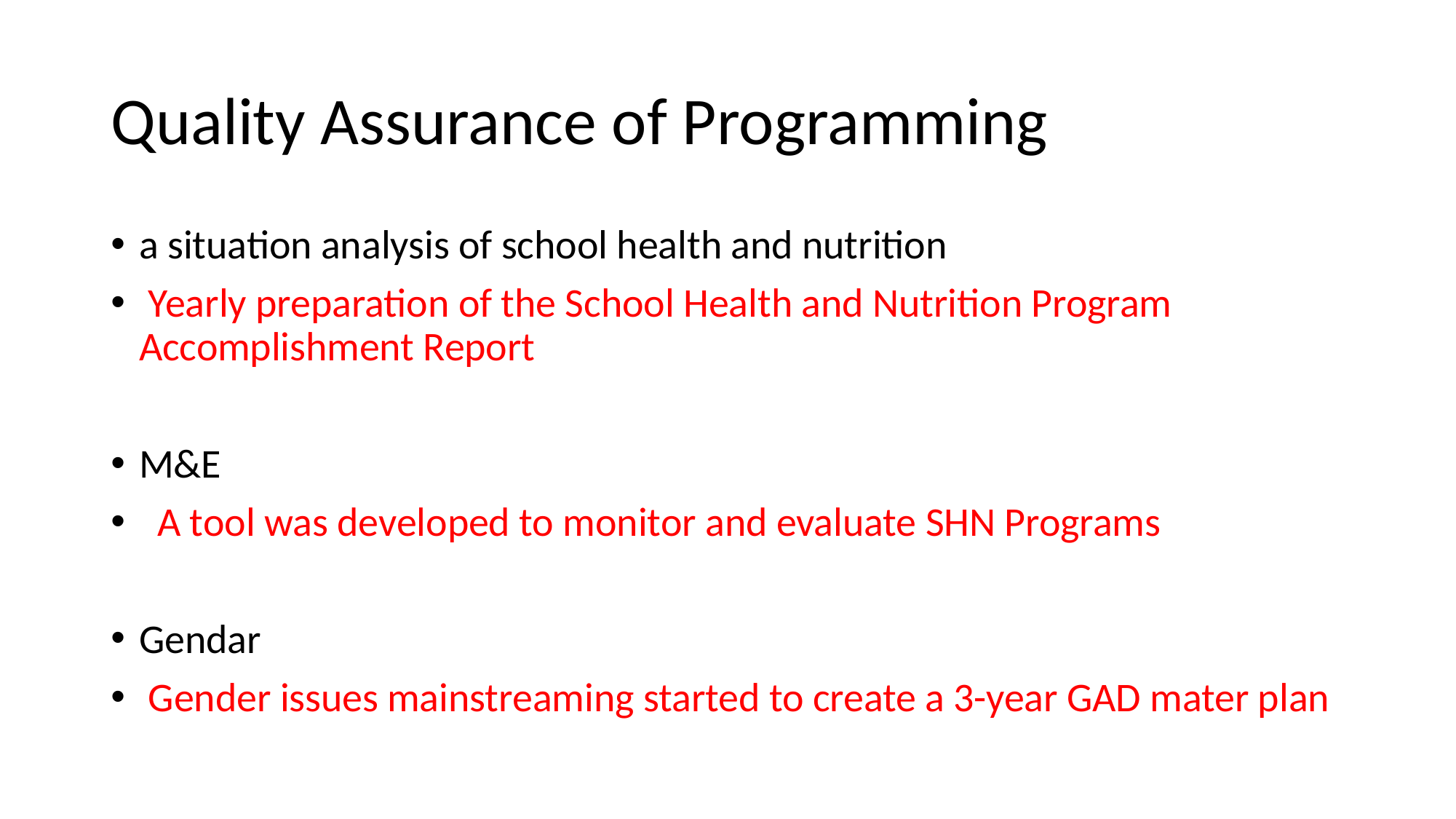

# Quality Assurance of Programming
a situation analysis of school health and nutrition
 Yearly preparation of the School Health and Nutrition Program Accomplishment Report

M&E
  A tool was developed to monitor and evaluate SHN Programs

Gendar
 Gender issues mainstreaming started to create a 3-year GAD mater plan